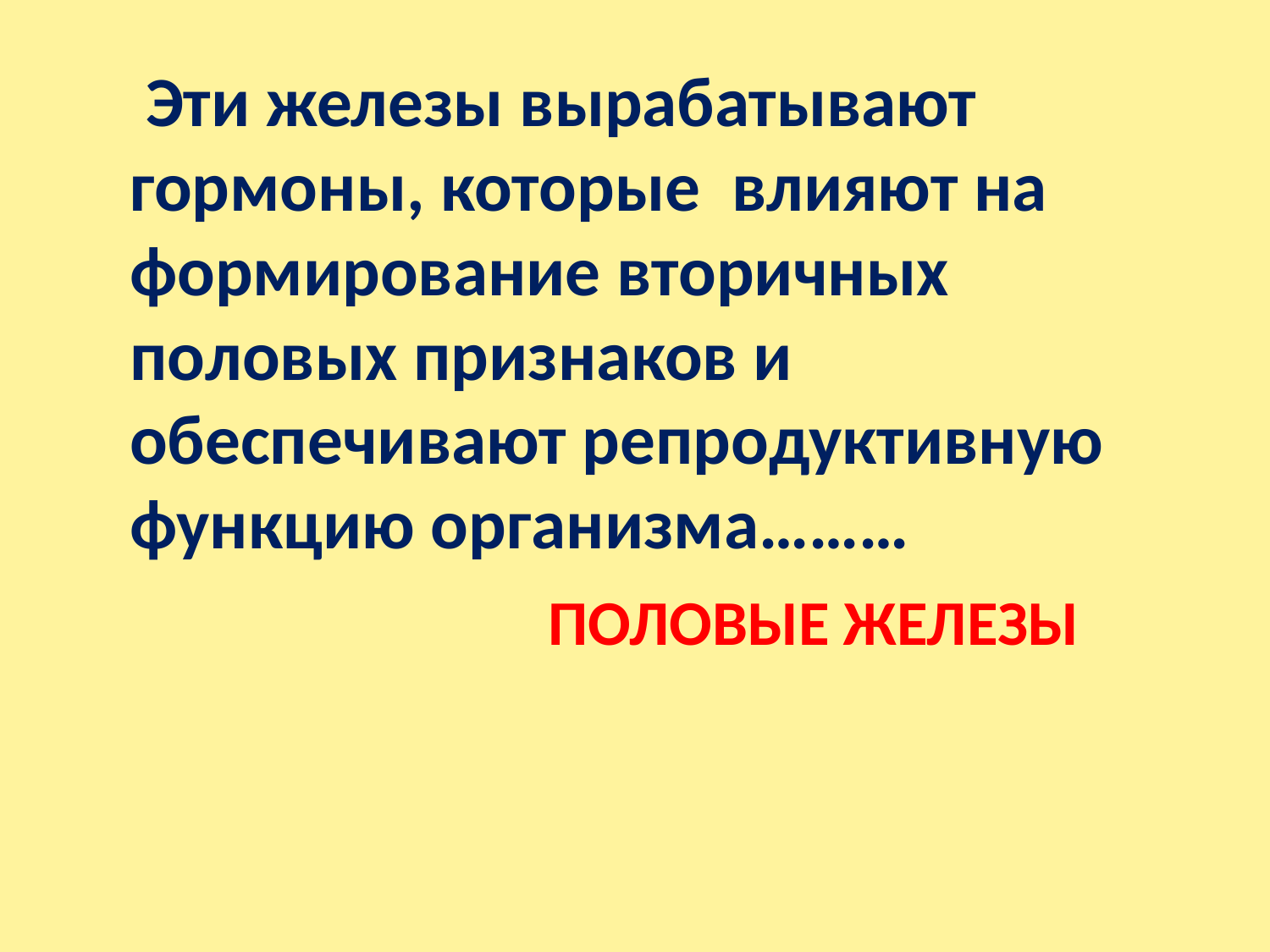

Эти железы вырабатывают гормоны, которые  влияют на формирование вторичных половых признаков и обеспечивают репродуктивную функцию организма………

ПОЛОВЫЕ ЖЕЛЕЗЫ